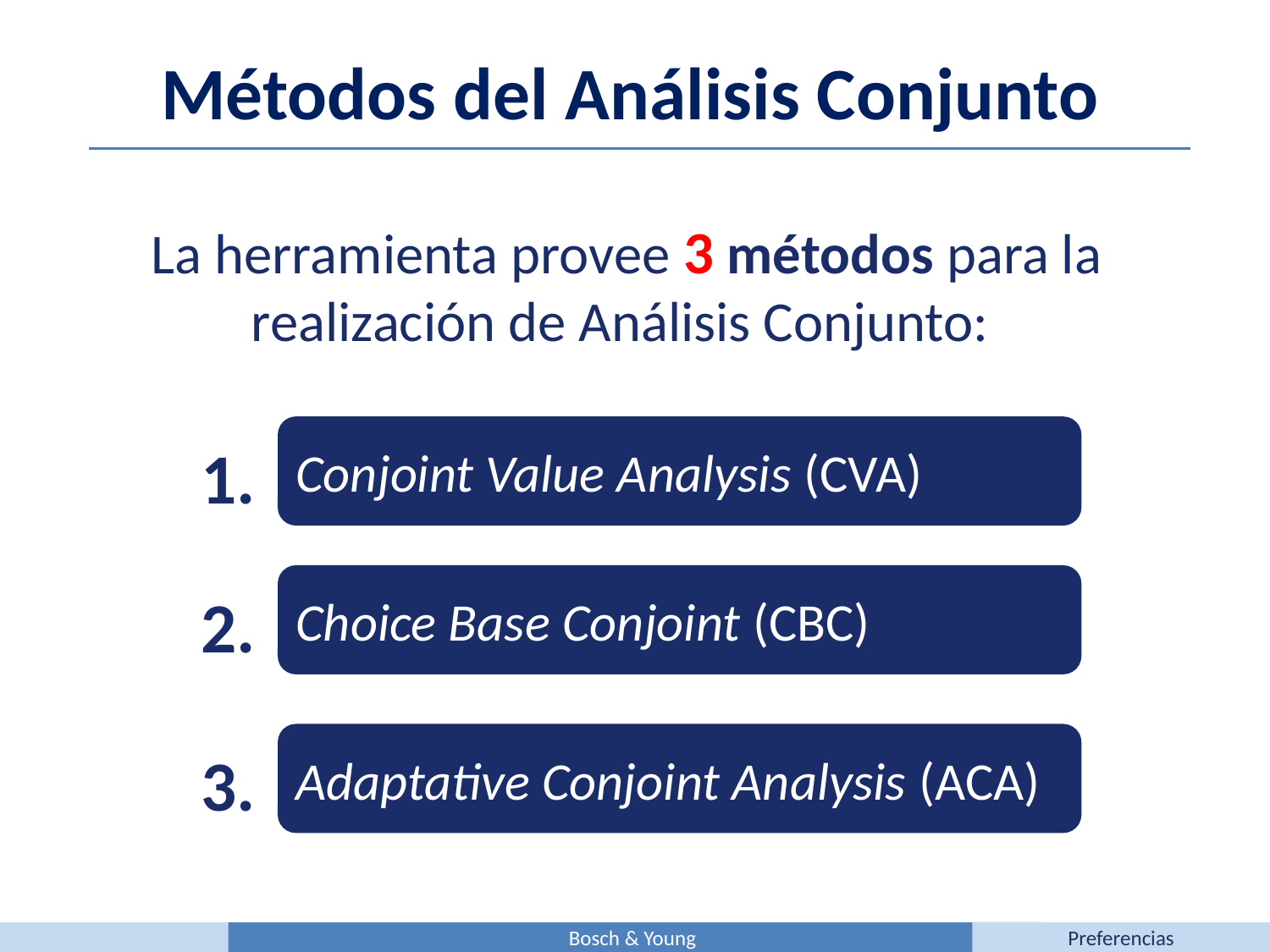

Métodos del Análisis Conjunto
 La herramienta provee 3 métodos para la realización de Análisis Conjunto:
Conjoint Value Analysis (CVA)
1.
Choice Base Conjoint (CBC)
2.
Adaptative Conjoint Analysis (ACA)
3.

Bosch & Young
Preferencias